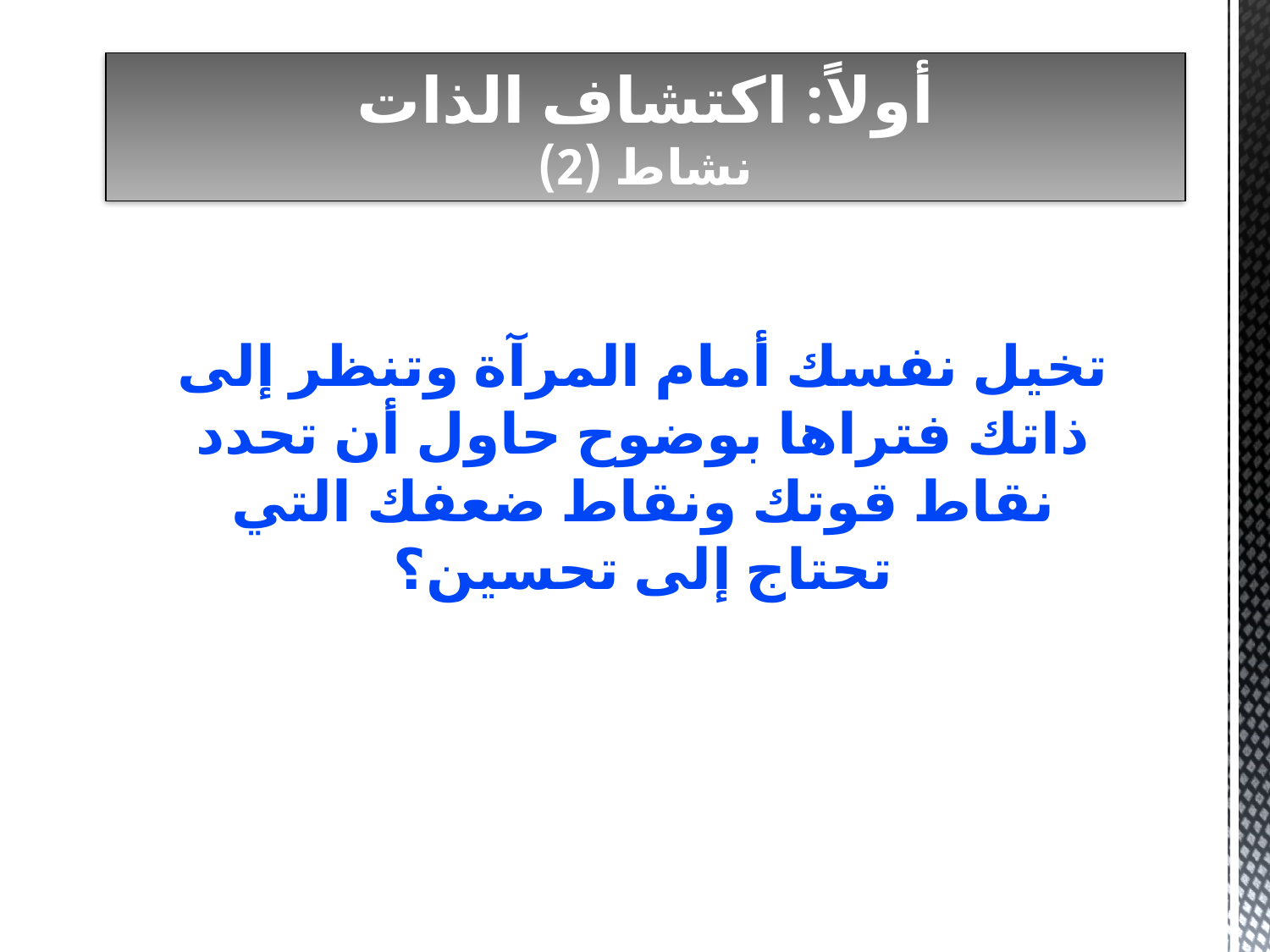

# أولاً: اكتشاف الذات نشاط (2)
تخيل نفسك أمام المرآة وتنظر إلى ذاتك فتراها بوضوح حاول أن تحدد نقاط قوتك ونقاط ضعفك التي تحتاج إلى تحسين؟